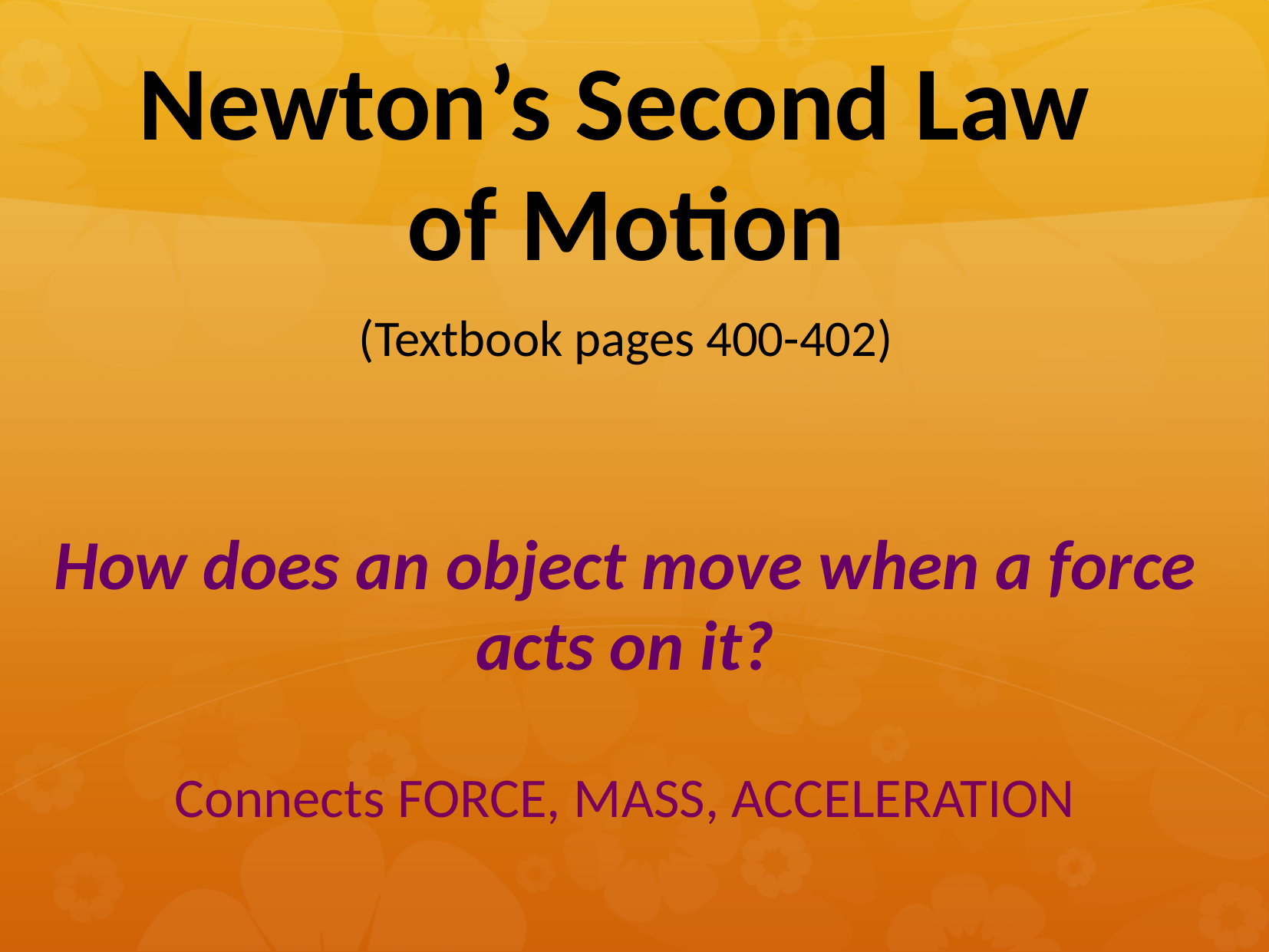

Newton’s Second Law
of Motion
(Textbook pages 400-402)
How does an object move when a force acts on it?

Connects FORCE, MASS, ACCELERATION